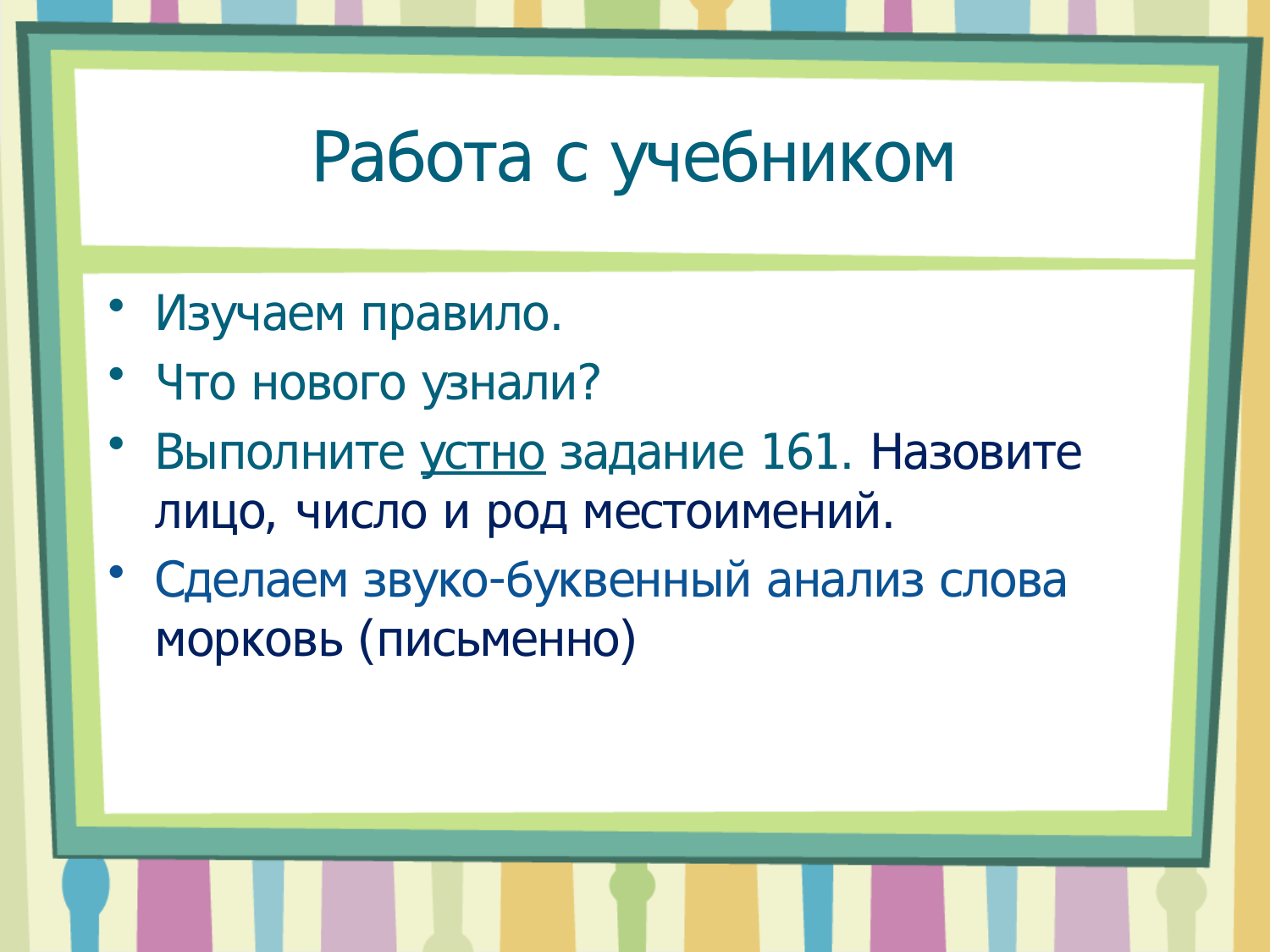

# Работа с учебником
Изучаем правило.
Что нового узнали?
Выполните устно задание 161. Назовите лицо, число и род местоимений.
Сделаем звуко-буквенный анализ слова морковь (письменно)